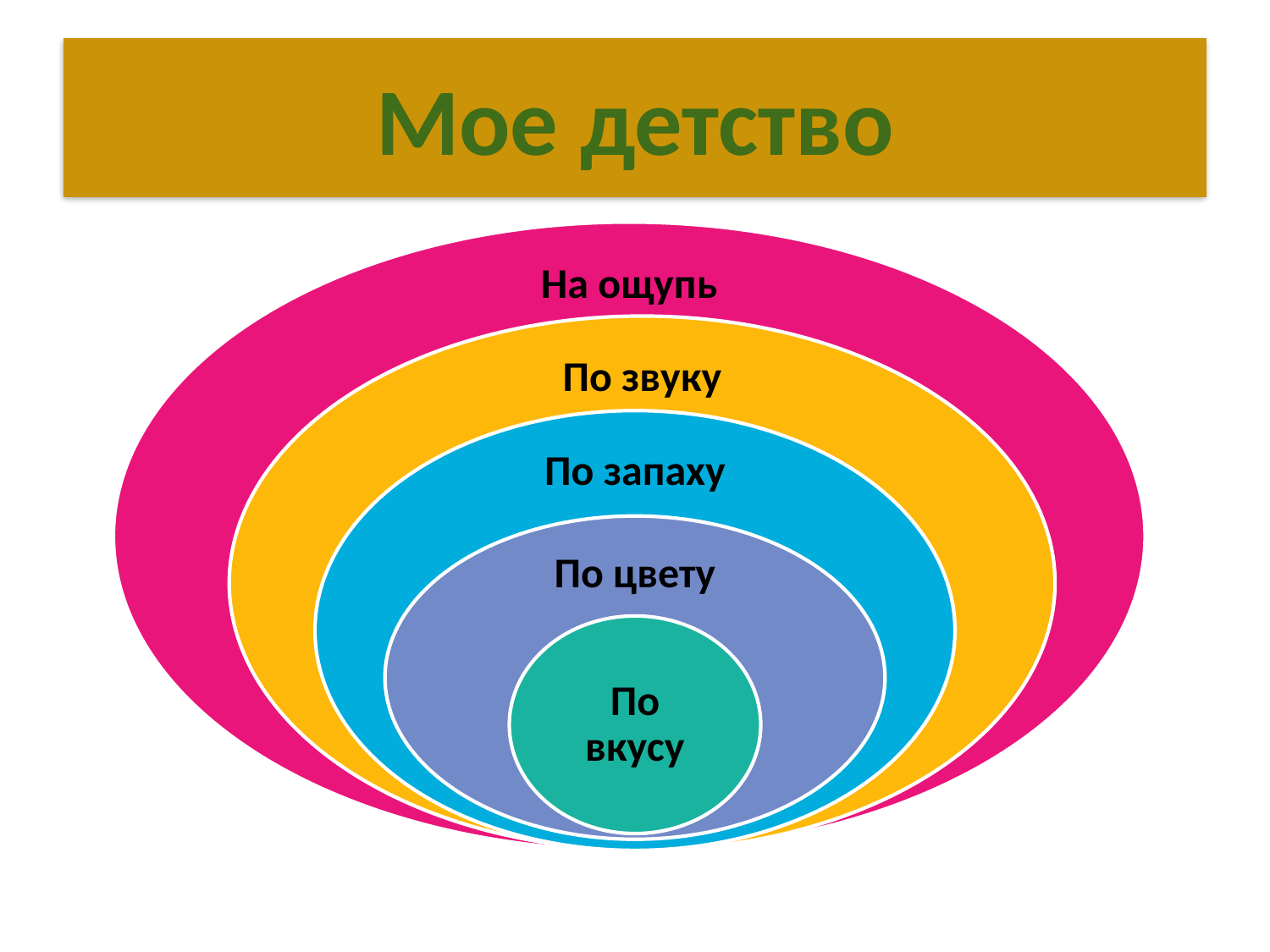

# Мое детство
На ощупь
По звуку
По запаху
По цвету
По вкусу